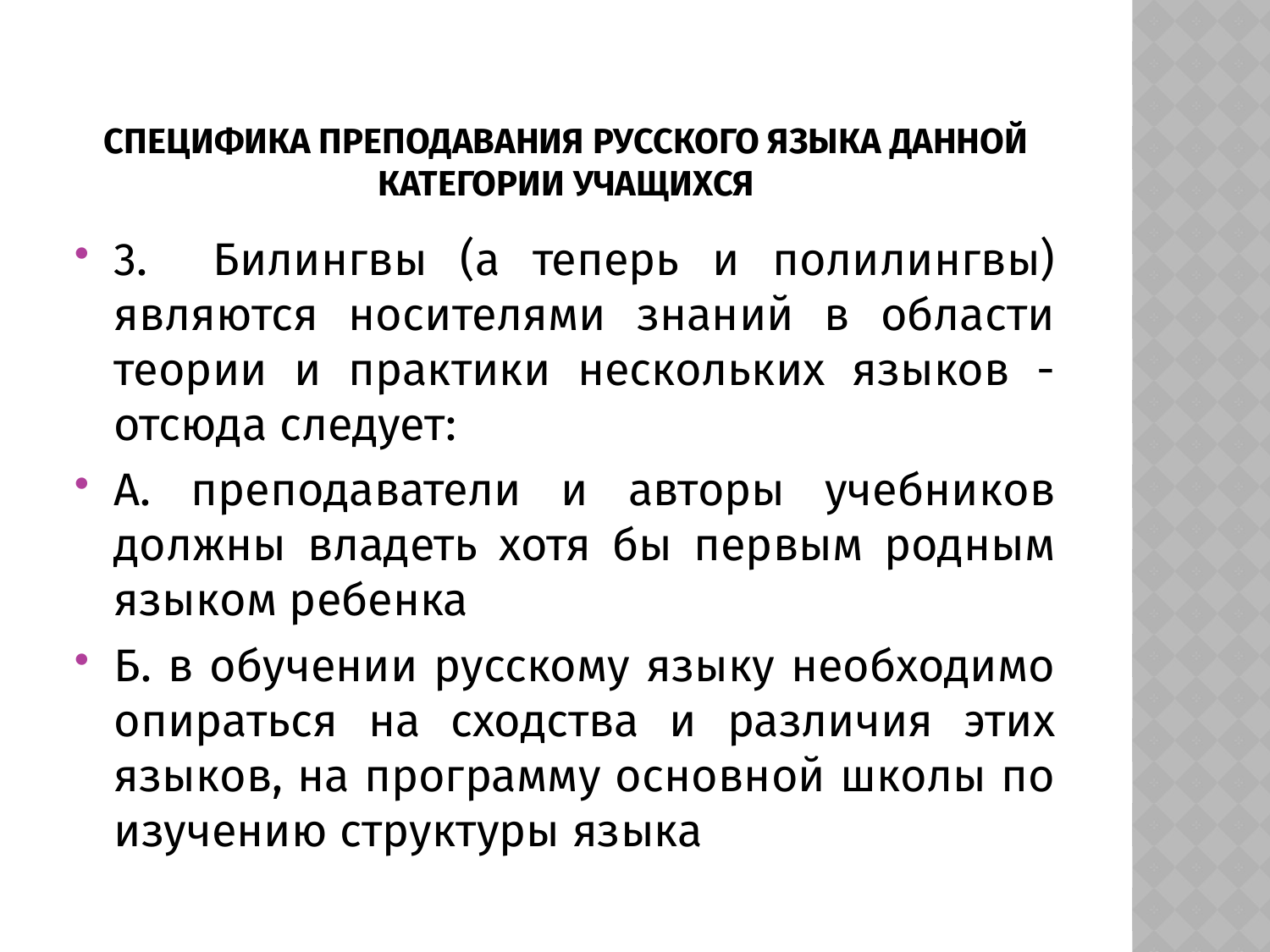

# специфика преподавания русского языка данной категории учащихся
3.  Билингвы (а теперь и полилингвы) являются носителями знаний в области теории и практики нескольких языков - отсюда следует:
А. преподаватели и авторы учебников должны владеть хотя бы первым родным языком ребенка
Б. в обучении русскому языку необходимо опираться на сходства и различия этих языков, на программу основной школы по изучению структуры языка